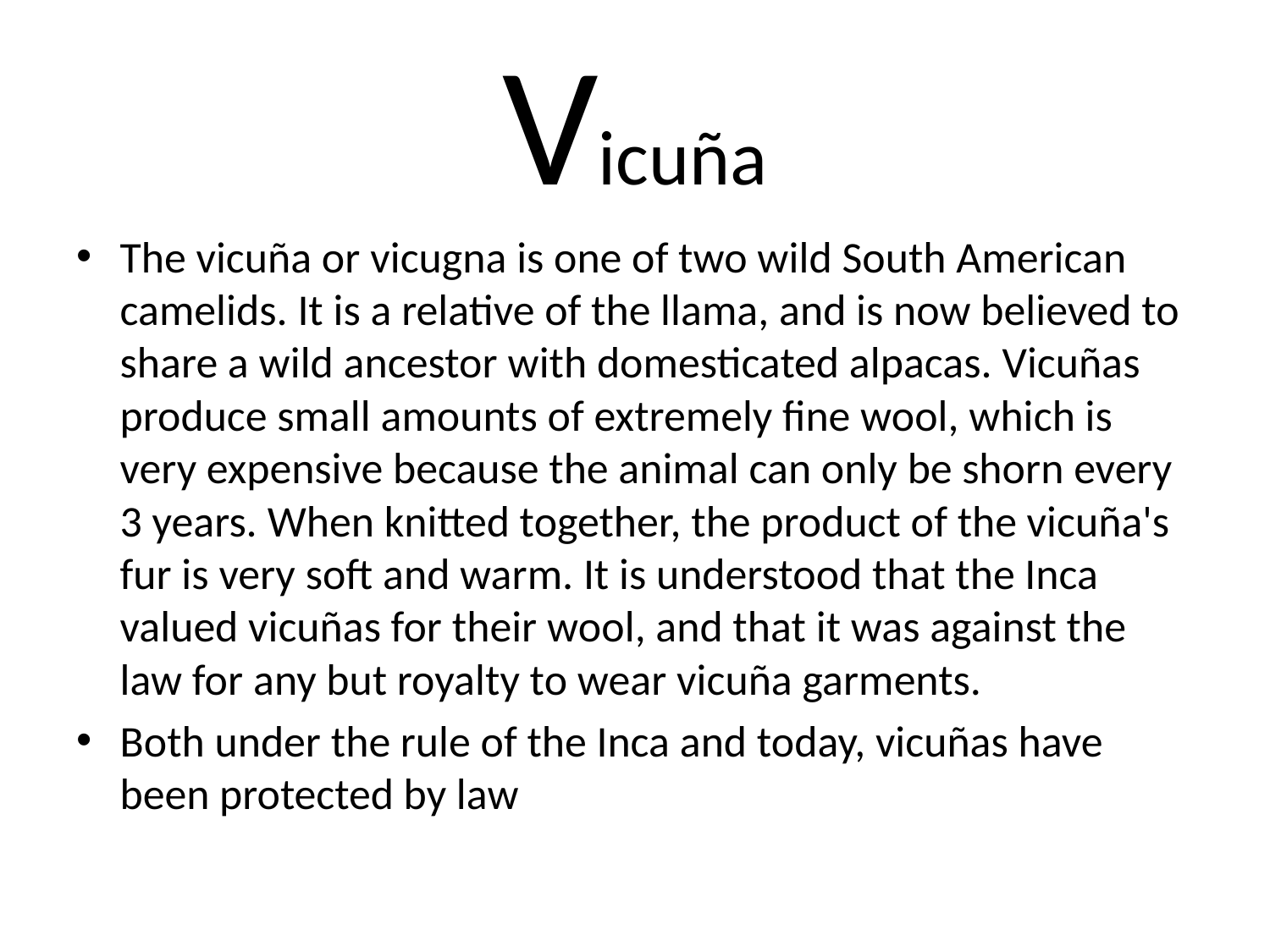

# Vicuña
The vicuña or vicugna is one of two wild South American camelids. It is a relative of the llama, and is now believed to share a wild ancestor with domesticated alpacas. Vicuñas produce small amounts of extremely fine wool, which is very expensive because the animal can only be shorn every 3 years. When knitted together, the product of the vicuña's fur is very soft and warm. It is understood that the Inca valued vicuñas for their wool, and that it was against the law for any but royalty to wear vicuña garments.
Both under the rule of the Inca and today, vicuñas have been protected by law